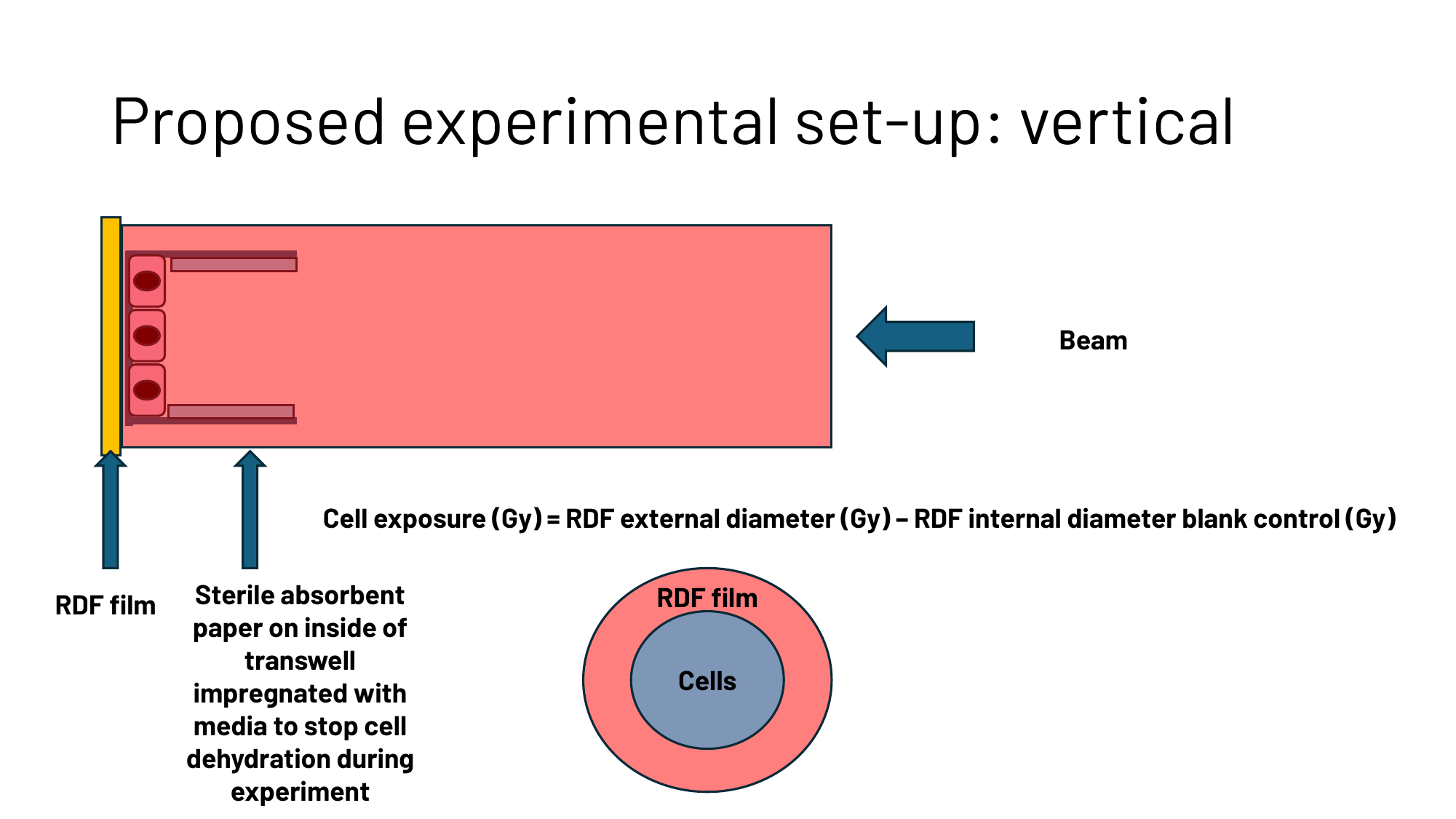

# Proposed experimental set-up: vertical

Beam

Cell exposure (Gy) = RDF external diameter (Gy) – RDF internal diameter blank control (Gy)

Sterile absorbent paper on inside of transwell impregnated with media to stop cell dehydration during experiment
RDF film
RDF film
Cells